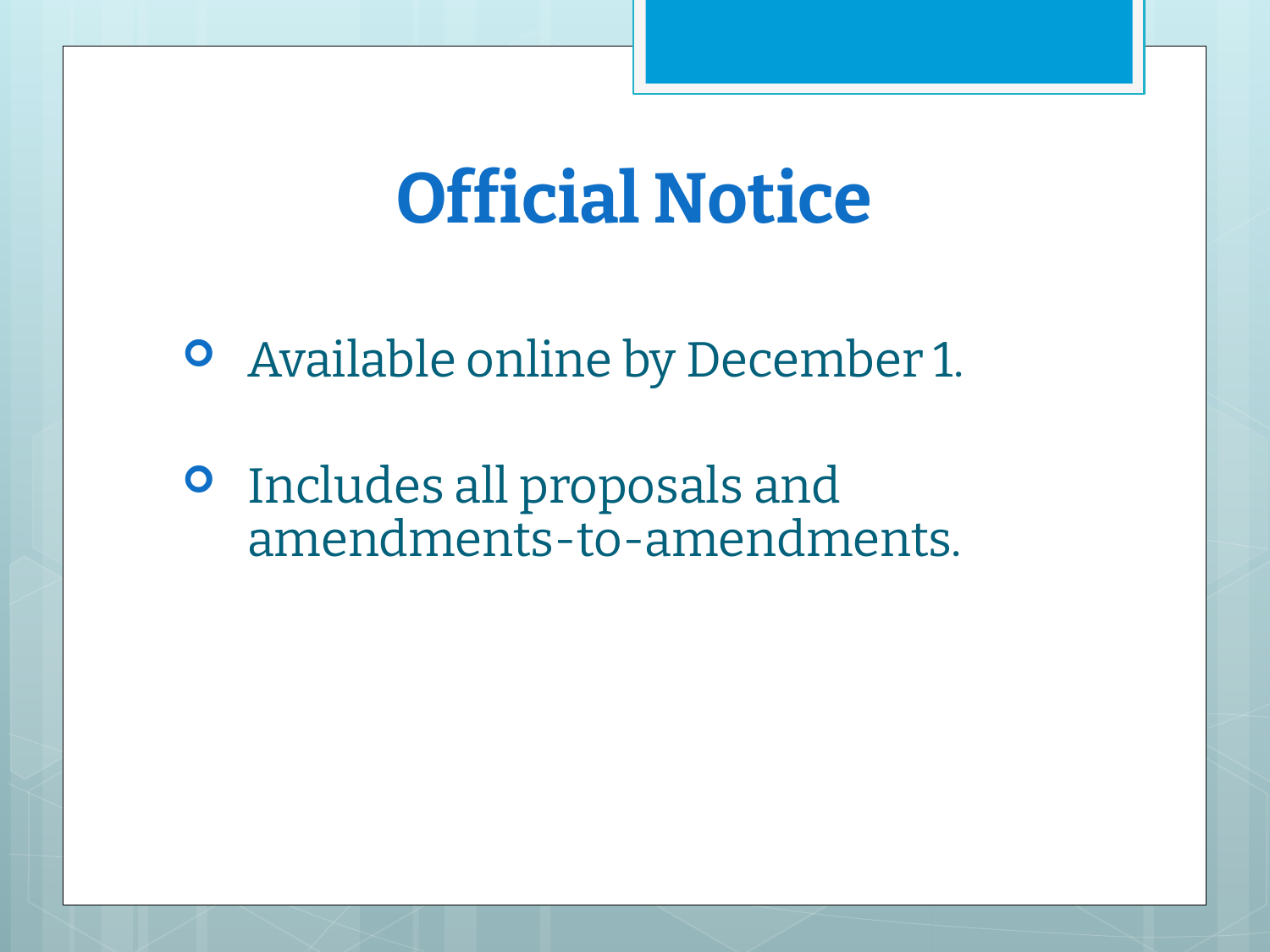

# Official Notice
Available online by December 1.

Includes all proposals and amendments-to-amendments.